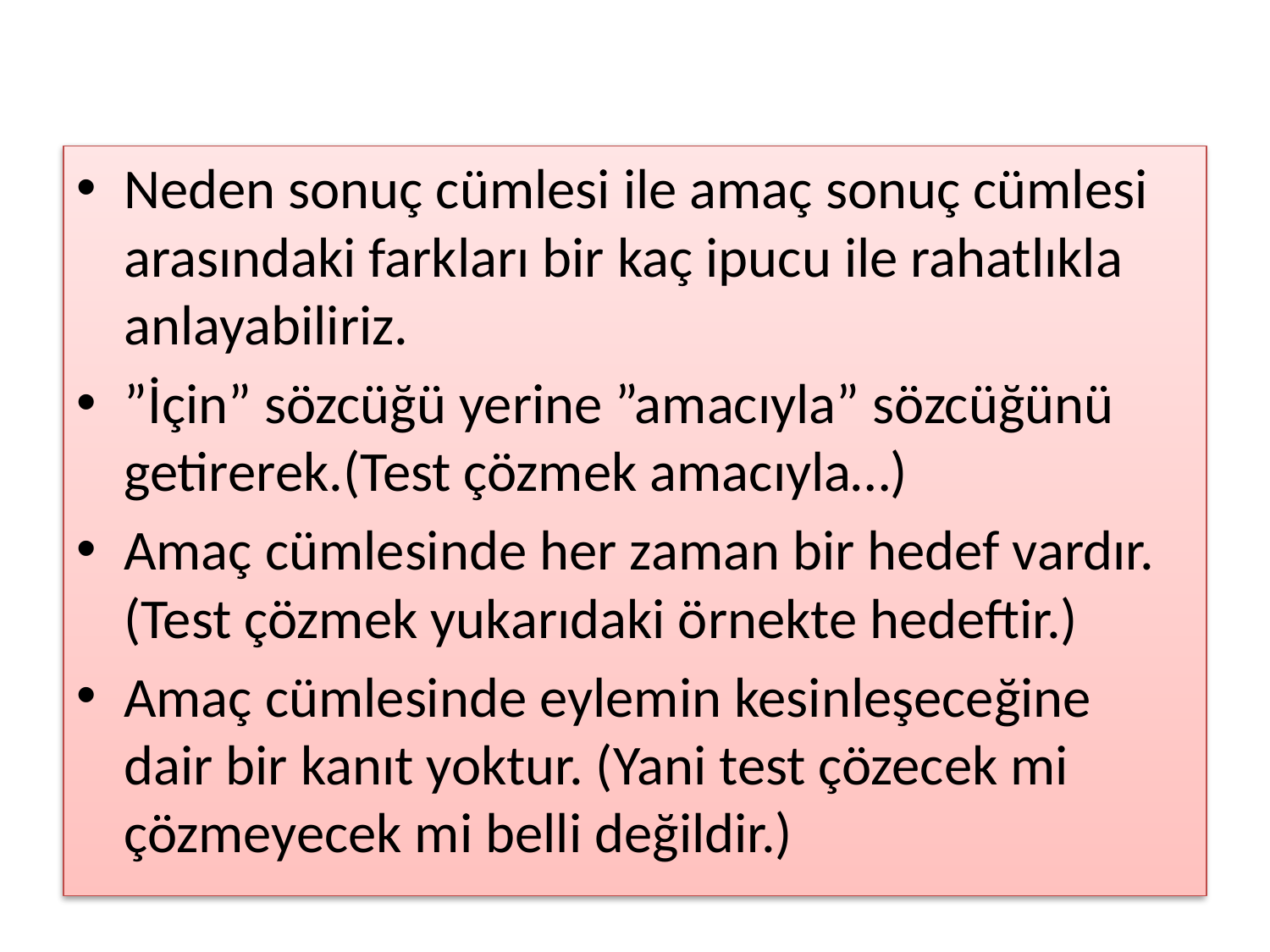

#
Neden sonuç cümlesi ile amaç sonuç cümlesi arasındaki farkları bir kaç ipucu ile rahatlıkla anlayabiliriz.
”İçin” sözcüğü yerine ”amacıyla” sözcüğünü getirerek.(Test çözmek amacıyla…)
Amaç cümlesinde her zaman bir hedef vardır. (Test çözmek yukarıdaki örnekte hedeftir.)
Amaç cümlesinde eylemin kesinleşeceğine dair bir kanıt yoktur. (Yani test çözecek mi çözmeyecek mi belli değildir.)